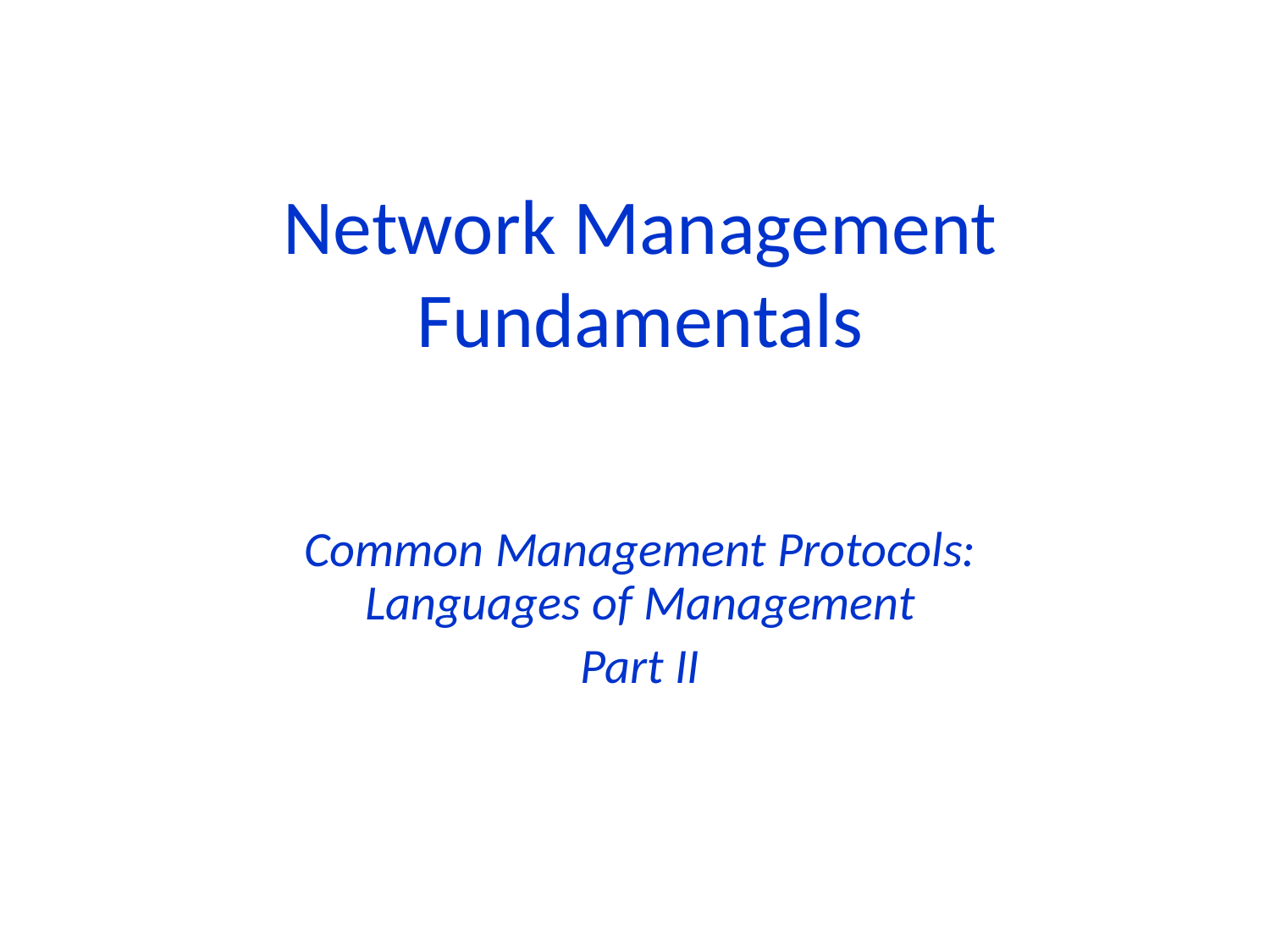

Network Management Fundamentals
Common Management Protocols: Languages of Management
Part II